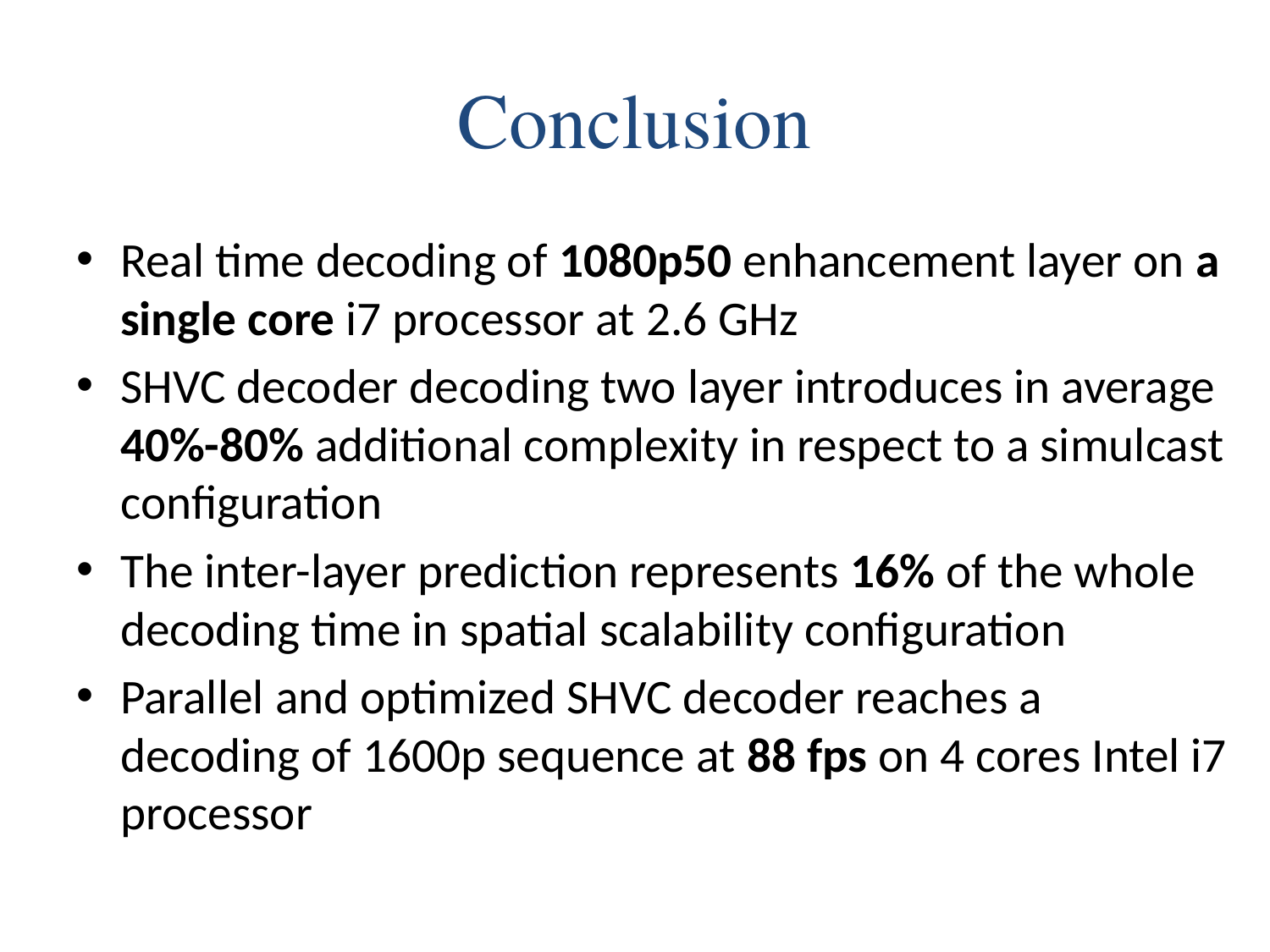

# Conclusion
Real time decoding of 1080p50 enhancement layer on a single core i7 processor at 2.6 GHz
SHVC decoder decoding two layer introduces in average 40%-80% additional complexity in respect to a simulcast configuration
The inter-layer prediction represents 16% of the whole decoding time in spatial scalability configuration
Parallel and optimized SHVC decoder reaches a decoding of 1600p sequence at 88 fps on 4 cores Intel i7 processor